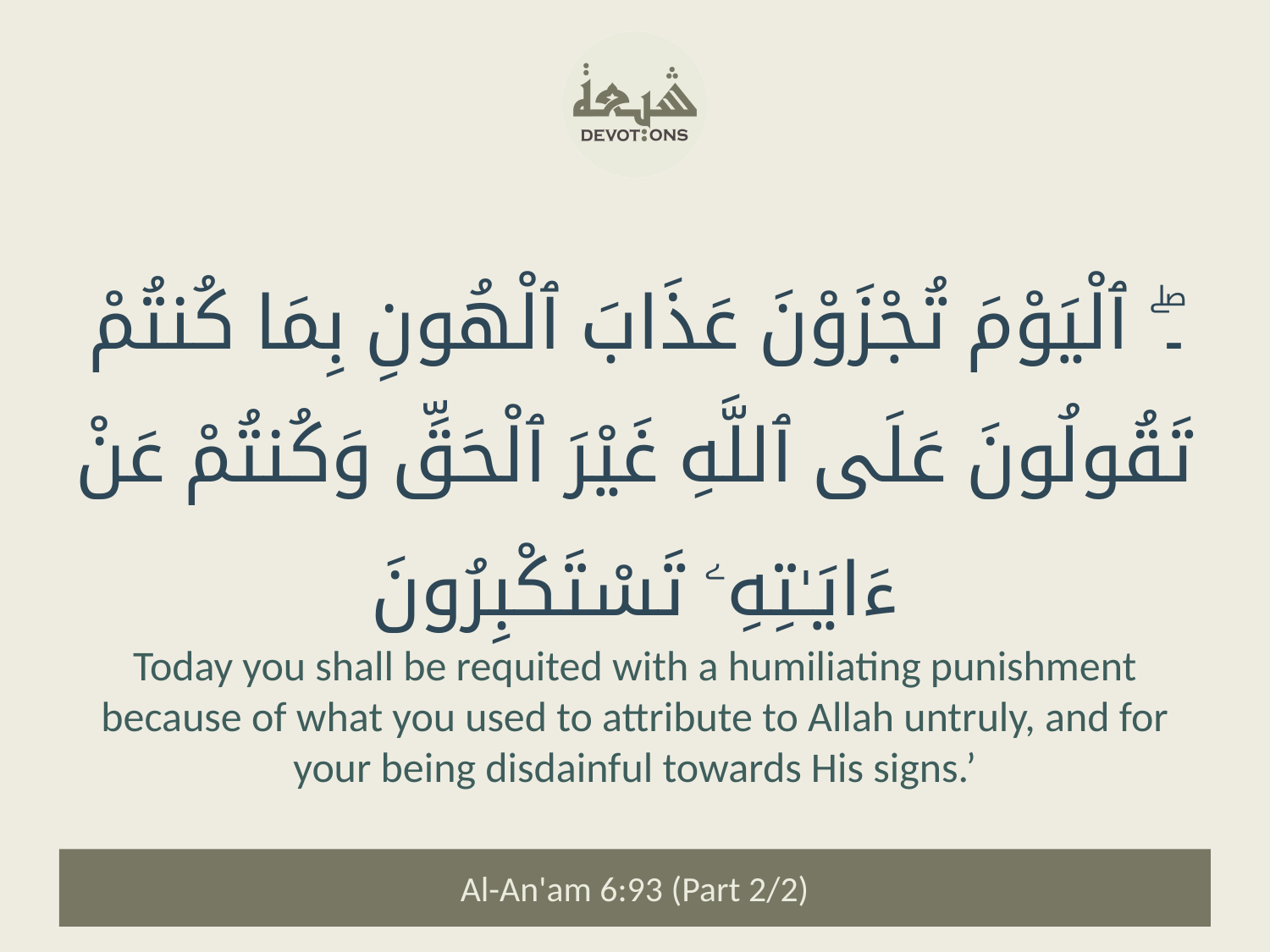

۔ۖ  ٱلْيَوْمَ تُجْزَوْنَ عَذَابَ ٱلْهُونِ بِمَا كُنتُمْ تَقُولُونَ عَلَى ٱللَّهِ غَيْرَ ٱلْحَقِّ وَكُنتُمْ عَنْ ءَايَـٰتِهِۦ تَسْتَكْبِرُونَ
Today you shall be requited with a humiliating punishment because of what you used to attribute to Allah untruly, and for your being disdainful towards His signs.’
Al-An'am 6:93 (Part 2/2)